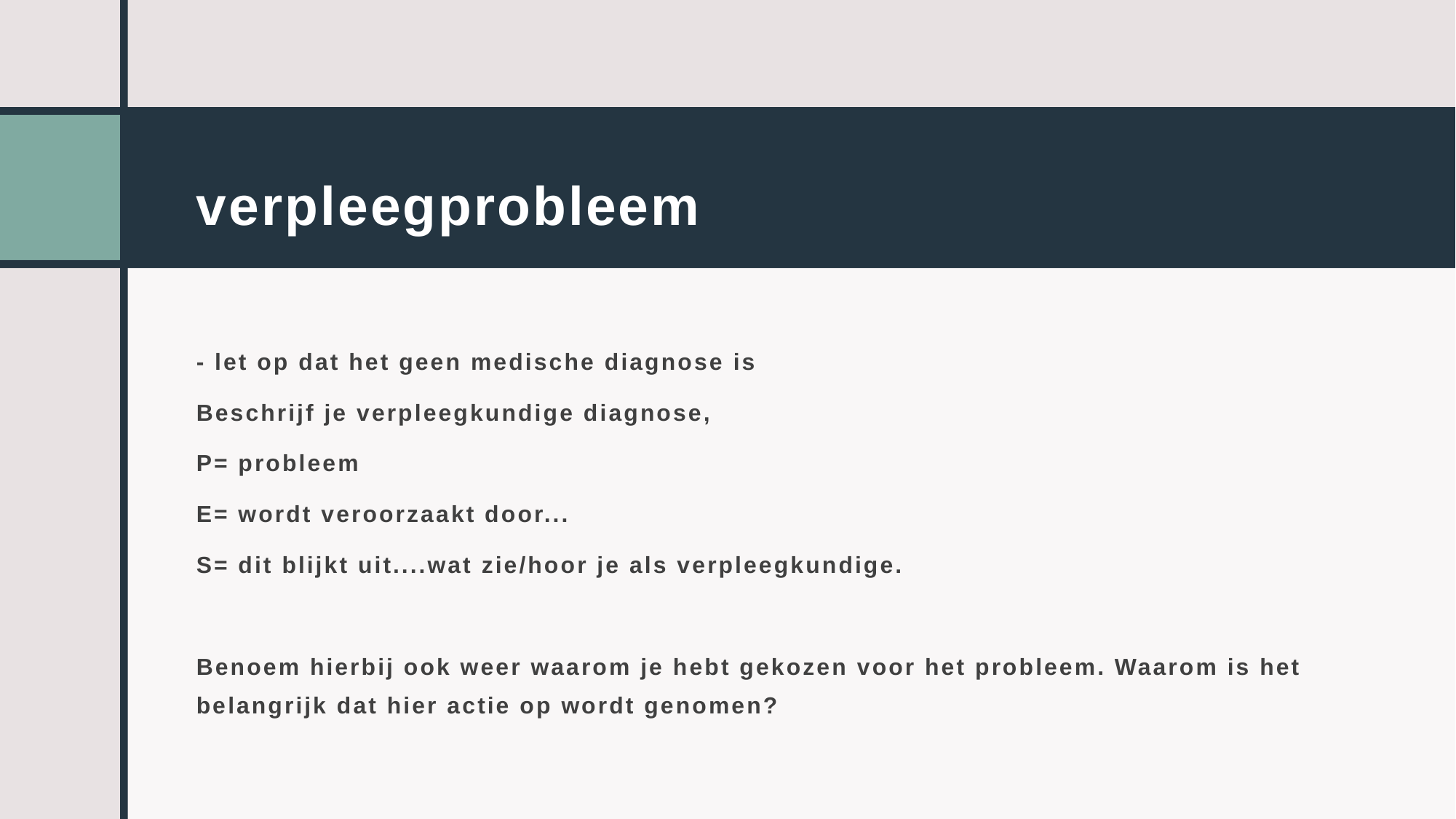

# verpleegprobleem

- let op dat het geen medische diagnose is
Beschrijf je verpleegkundige diagnose,
P= probleem
E= wordt veroorzaakt door...
S= dit blijkt uit....wat zie/hoor je als verpleegkundige.

Benoem hierbij ook weer waarom je hebt gekozen voor het probleem. Waarom is het belangrijk dat hier actie op wordt genomen?